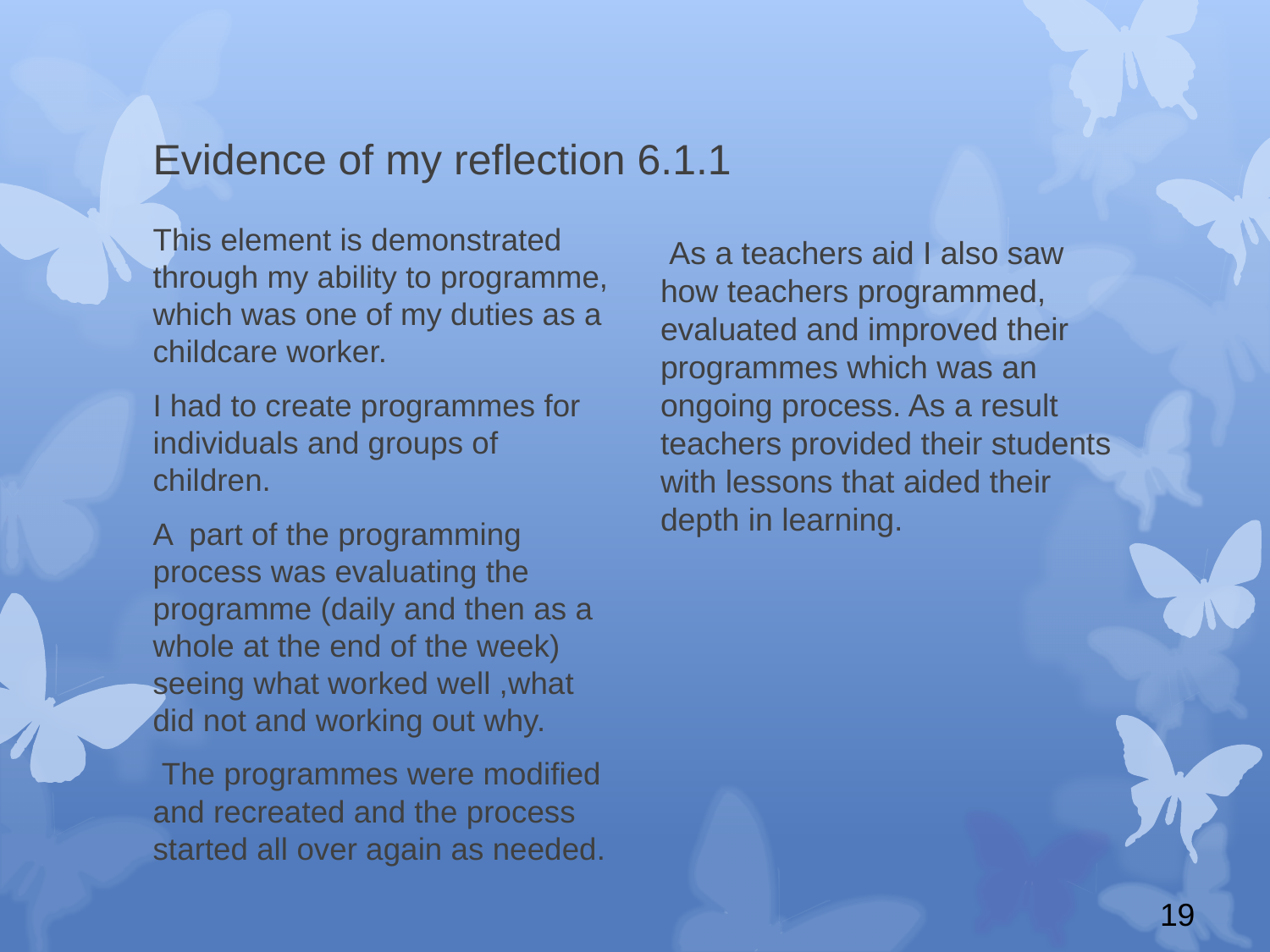

# Evidence of my reflection 6.1.1
This element is demonstrated through my ability to programme, which was one of my duties as a childcare worker.
I had to create programmes for individuals and groups of children.
A  part of the programming process was evaluating the programme (daily and then as a whole at the end of the week) seeing what worked well ,what did not and working out why.
 The programmes were modified and recreated and the process started all over again as needed.
 As a teachers aid I also saw how teachers programmed, evaluated and improved their programmes which was an ongoing process. As a result teachers provided their students with lessons that aided their depth in learning.
19